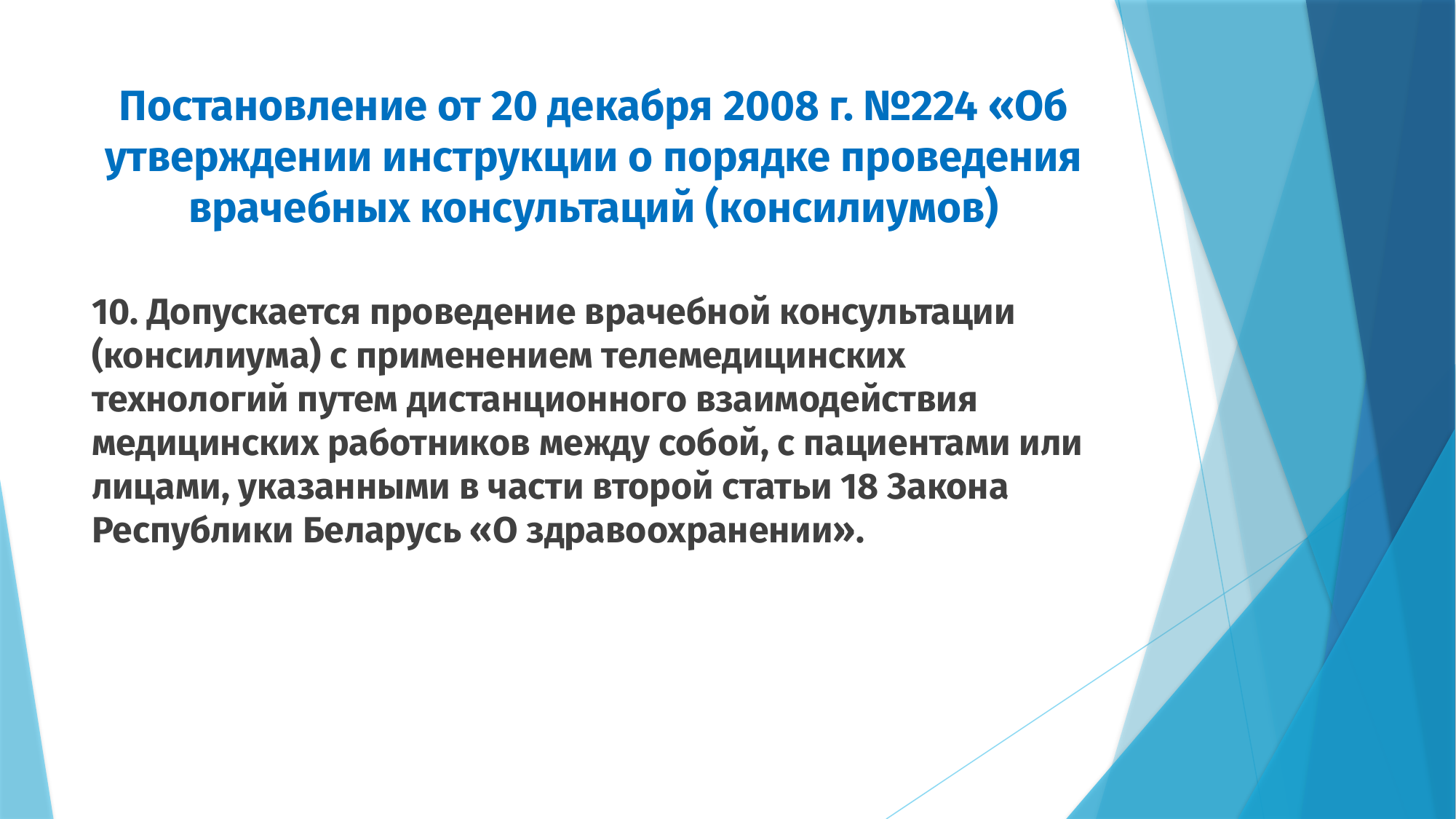

# Постановление от 20 декабря 2008 г. №224 «Об утверждении инструкции о порядке проведения врачебных консультаций (консилиумов)
10. Допускается проведение врачебной консультации (консилиума) с применением телемедицинских технологий путем дистанционного взаимодействия медицинских работников между собой, с пациентами или лицами, указанными в части второй статьи 18 Закона Республики Беларусь «О здравоохранении».